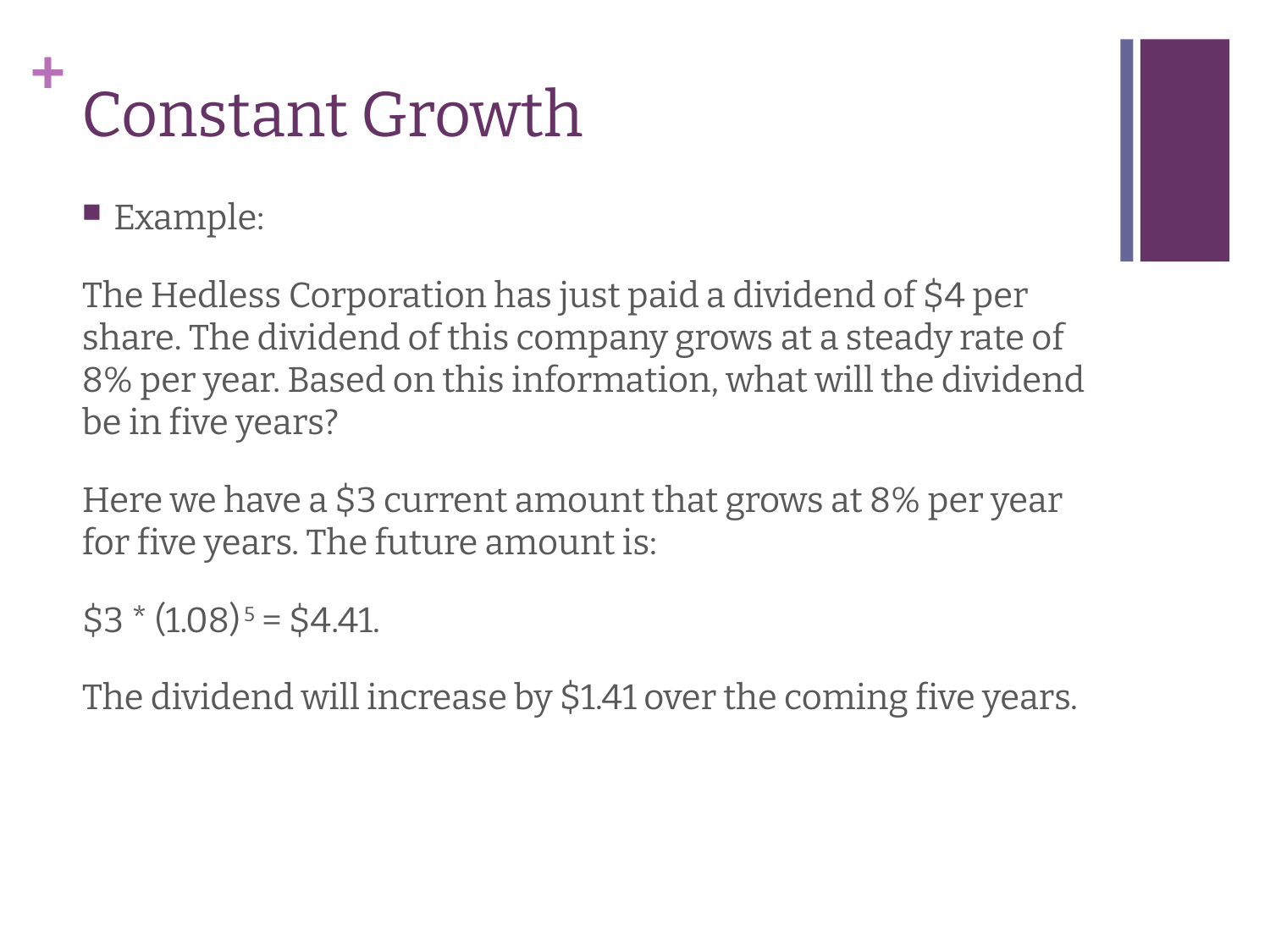

# Constant Growth
Example:
The Hedless Corporation has just paid a dividend of $4 per share. The dividend of this company grows at a steady rate of 8% per year. Based on this information, what will the dividend be in five years?
Here we have a $3 current amount that grows at 8% per year for five years. The future amount is:
$3 * (1.08) 5 = $4.41.
The dividend will increase by $1.41 over the coming five years.